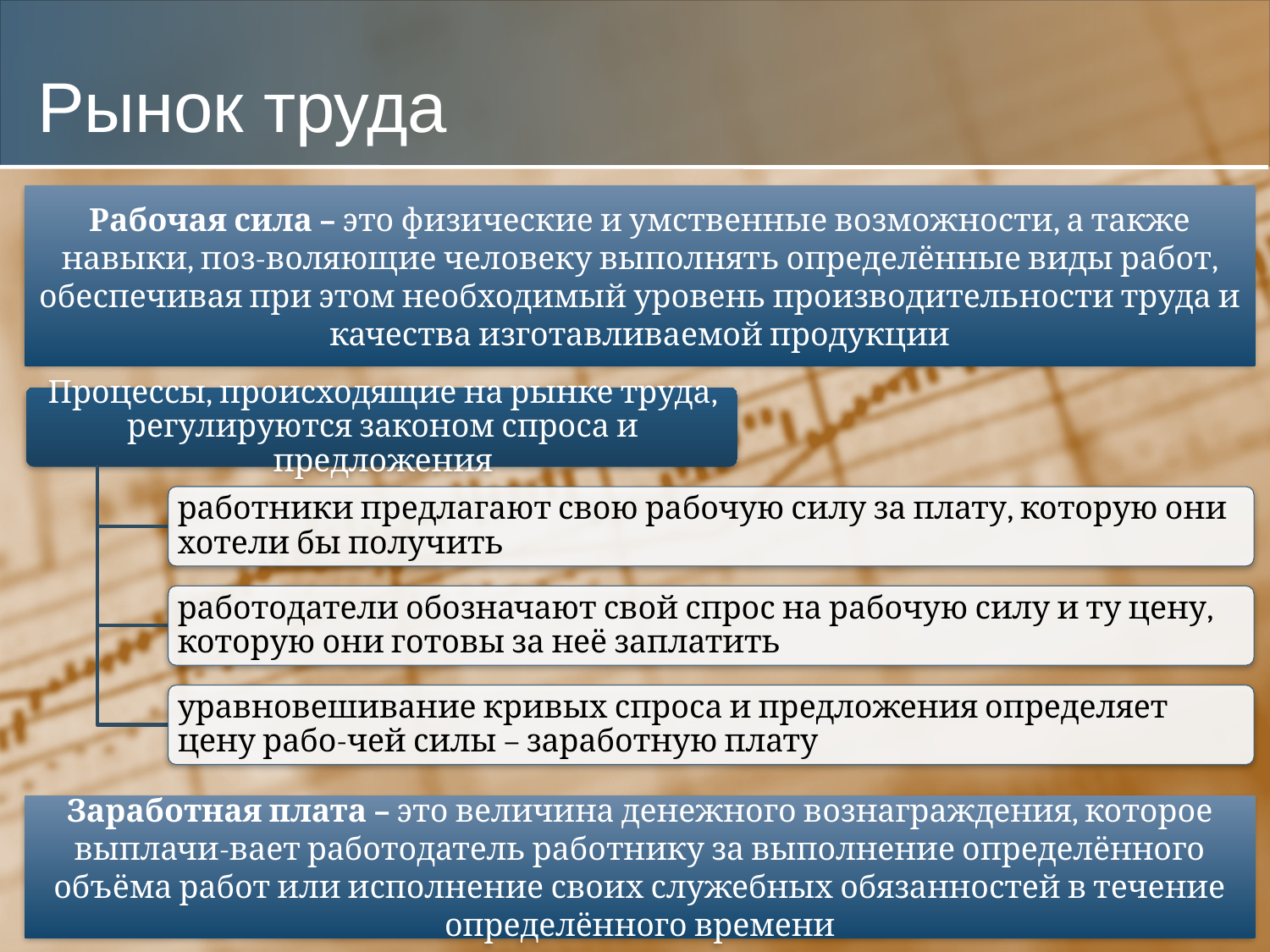

# Рынок труда
Рабочая сила – это физические и умственные возможности, а также навыки, поз-воляющие человеку выполнять определённые виды работ, обеспечивая при этом необходимый уровень производительности труда и качества изготавливаемой продукции
Процессы, происходящие на рынке труда, регулируются законом спроса и предложения
работники предлагают свою рабочую силу за плату, которую они хотели бы получить
работодатели обозначают свой спрос на рабочую силу и ту цену, которую они готовы за неё заплатить
уравновешивание кривых спроса и предложения определяет цену рабо-чей силы – заработную плату
Заработная плата – это величина денежного вознаграждения, которое выплачи-вает работодатель работнику за выполнение определённого объёма работ или исполнение своих служебных обязанностей в течение определённого времени